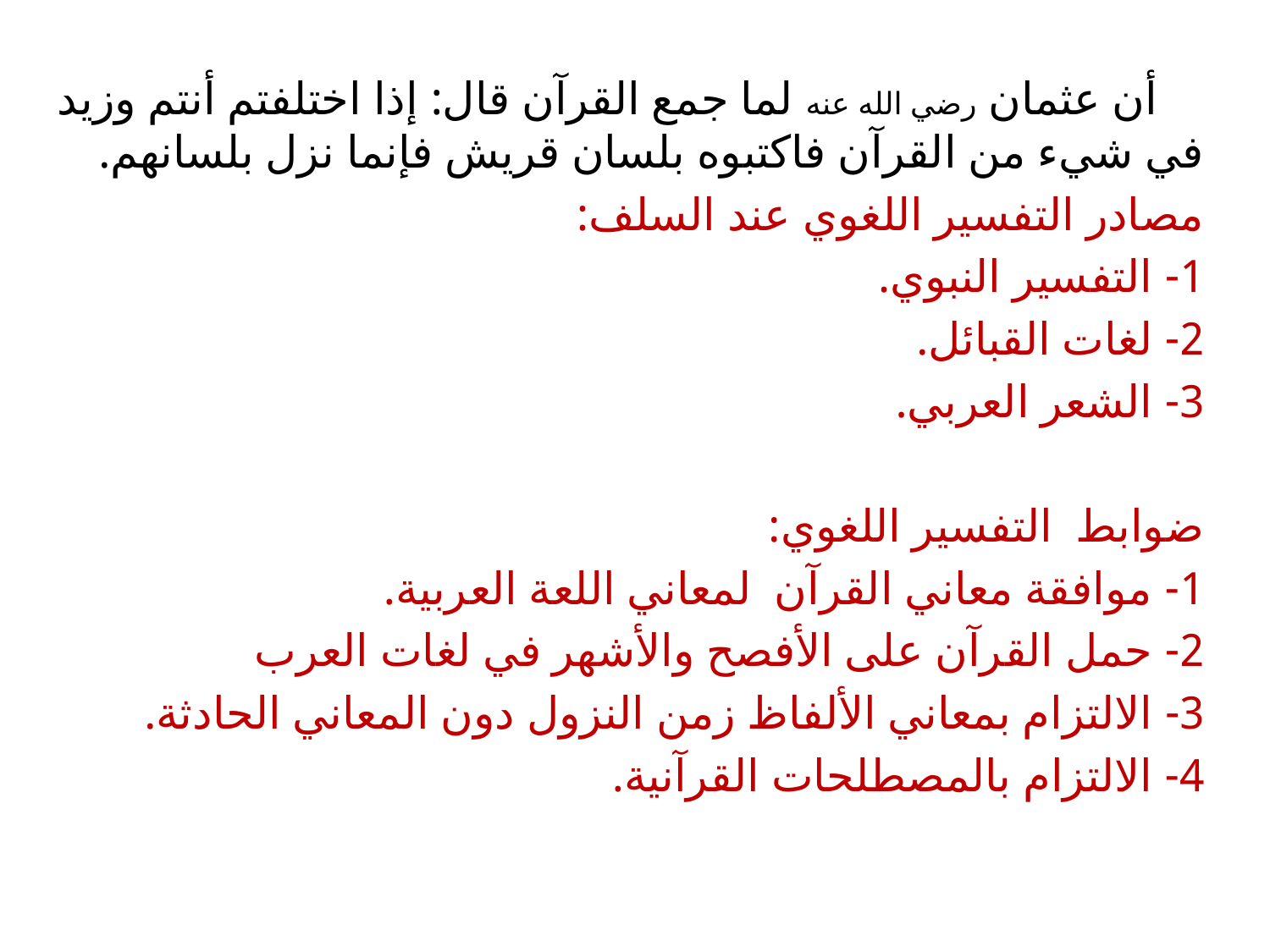

أن عثمان رضي الله عنه لما جمع القرآن قال: إذا اختلفتم أنتم وزيد في شيء من القرآن فاكتبوه بلسان قريش فإنما نزل بلسانهم.
مصادر التفسير اللغوي عند السلف:
1- التفسير النبوي.
2- لغات القبائل.
3- الشعر العربي.

ضوابط  التفسير اللغوي:
1- موافقة معاني القرآن  لمعاني اللعة العربية.
2- حمل القرآن على الأفصح والأشهر في لغات العرب
3- الالتزام بمعاني الألفاظ زمن النزول دون المعاني الحادثة.
4- الالتزام بالمصطلحات القرآنية.